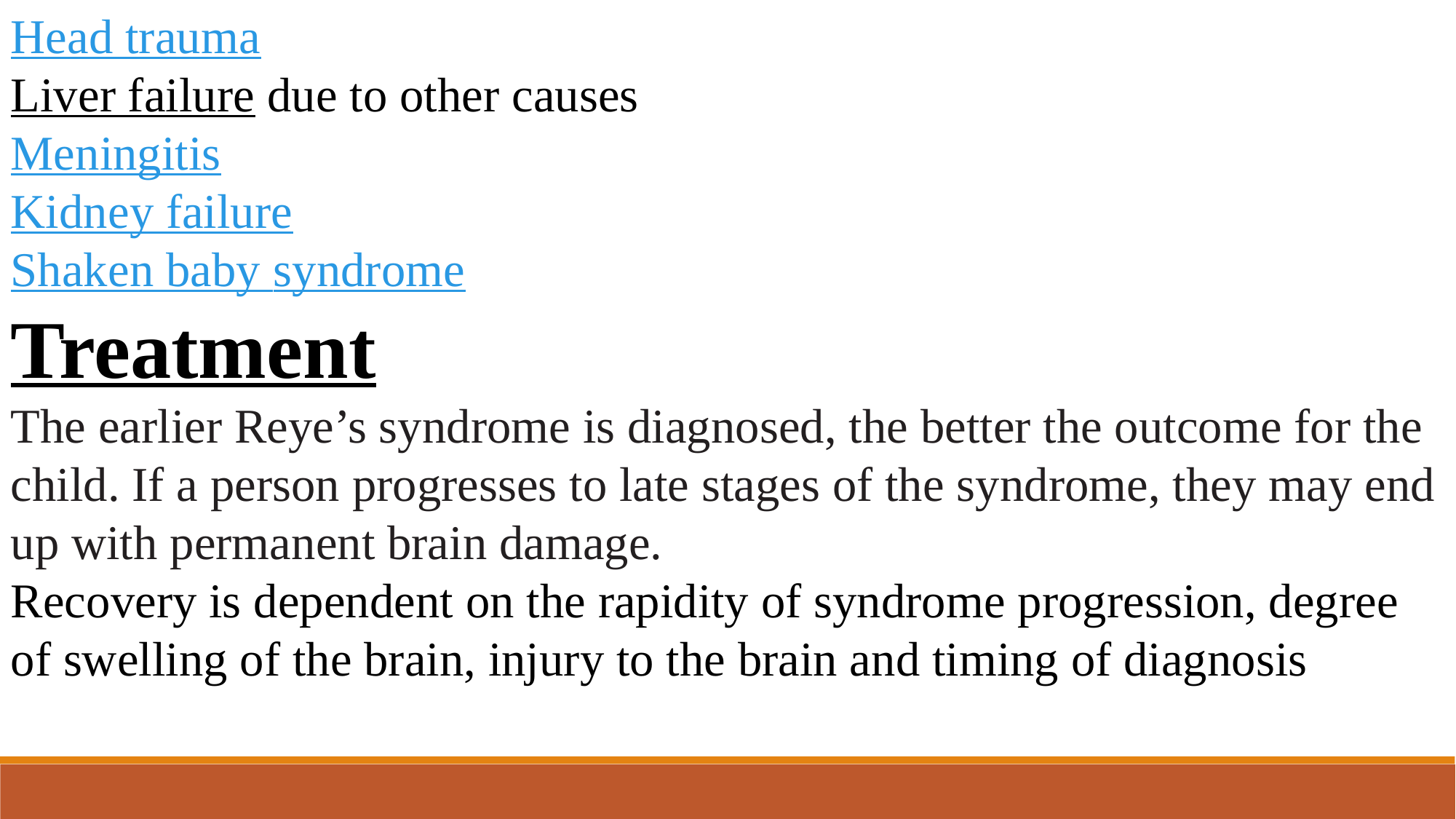

Head trauma
Liver failure due to other causes
Meningitis
Kidney failure
Shaken baby syndrome
Treatment
The earlier Reye’s syndrome is diagnosed, the better the outcome for the child. If a person progresses to late stages of the syndrome, they may end up with permanent brain damage.
Recovery is dependent on the rapidity of syndrome progression, degree of swelling of the brain, injury to the brain and timing of diagnosis